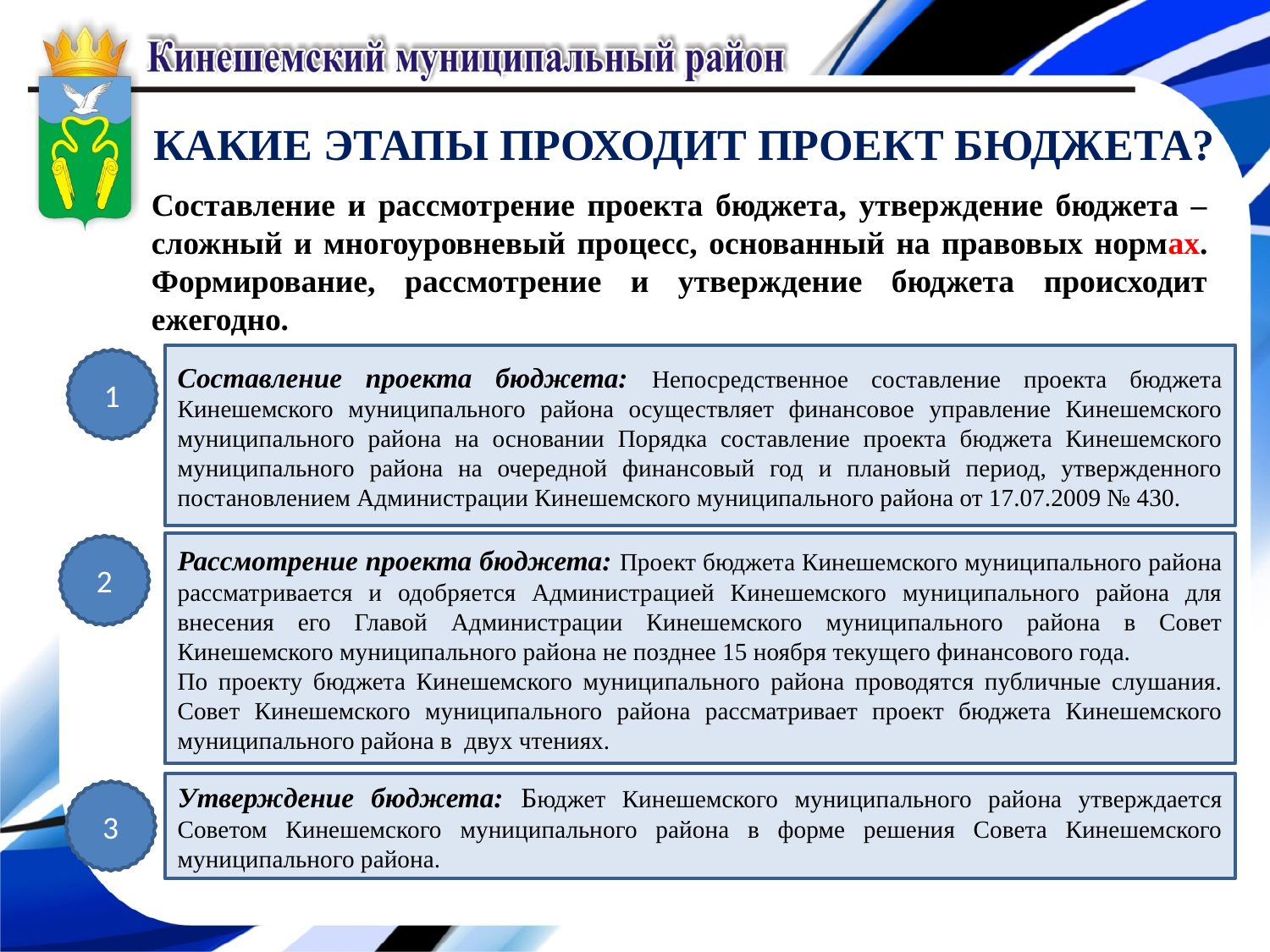

# КАКИЕ ЭТАПЫ ПРОХОДИТ ПРОЕКТ БЮДЖЕТА?
Составление и рассмотрение проекта бюджета, утверждение бюджета – сложный и многоуровневый процесс, основанный на правовых нормах. Формирование, рассмотрение и утверждение бюджета происходит ежегодно.
Составление проекта бюджета: Непосредственное составление проекта бюджета Кинешемского муниципального района осуществляет финансовое управление Кинешемского муниципального района на основании Порядка составление проекта бюджета Кинешемского муниципального района на очередной финансовый год и плановый период, утвержденного постановлением Администрации Кинешемского муниципального района от 17.07.2009 № 430.
1
Рассмотрение проекта бюджета: Проект бюджета Кинешемского муниципального района рассматривается и одобряется Администрацией Кинешемского муниципального района для внесения его Главой Администрации Кинешемского муниципального района в Совет Кинешемского муниципального района не позднее 15 ноября текущего финансового года.
По проекту бюджета Кинешемского муниципального района проводятся публичные слушания. Совет Кинешемского муниципального района рассматривает проект бюджета Кинешемского муниципального района в  двух чтениях.
2
Утверждение бюджета: Бюджет Кинешемского муниципального района утверждается Советом Кинешемского муниципального района в форме решения Совета Кинешемского муниципального района.
3